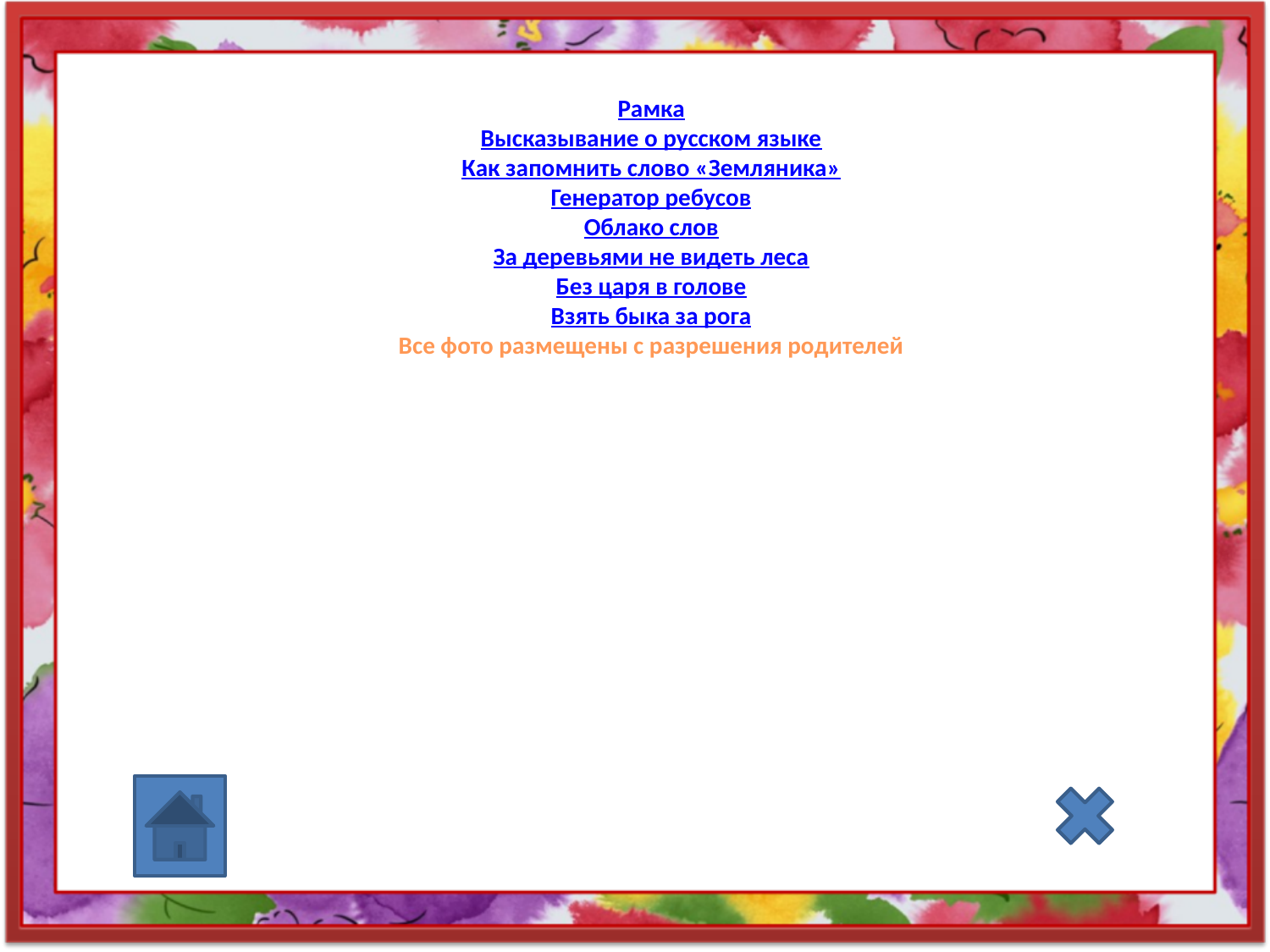

Рамка
Высказывание о русском языке
Как запомнить слово «Земляника»
Генератор ребусов
Облако слов
За деревьями не видеть леса
Без царя в голове
Взять быка за рога
Все фото размещены с разрешения родителей